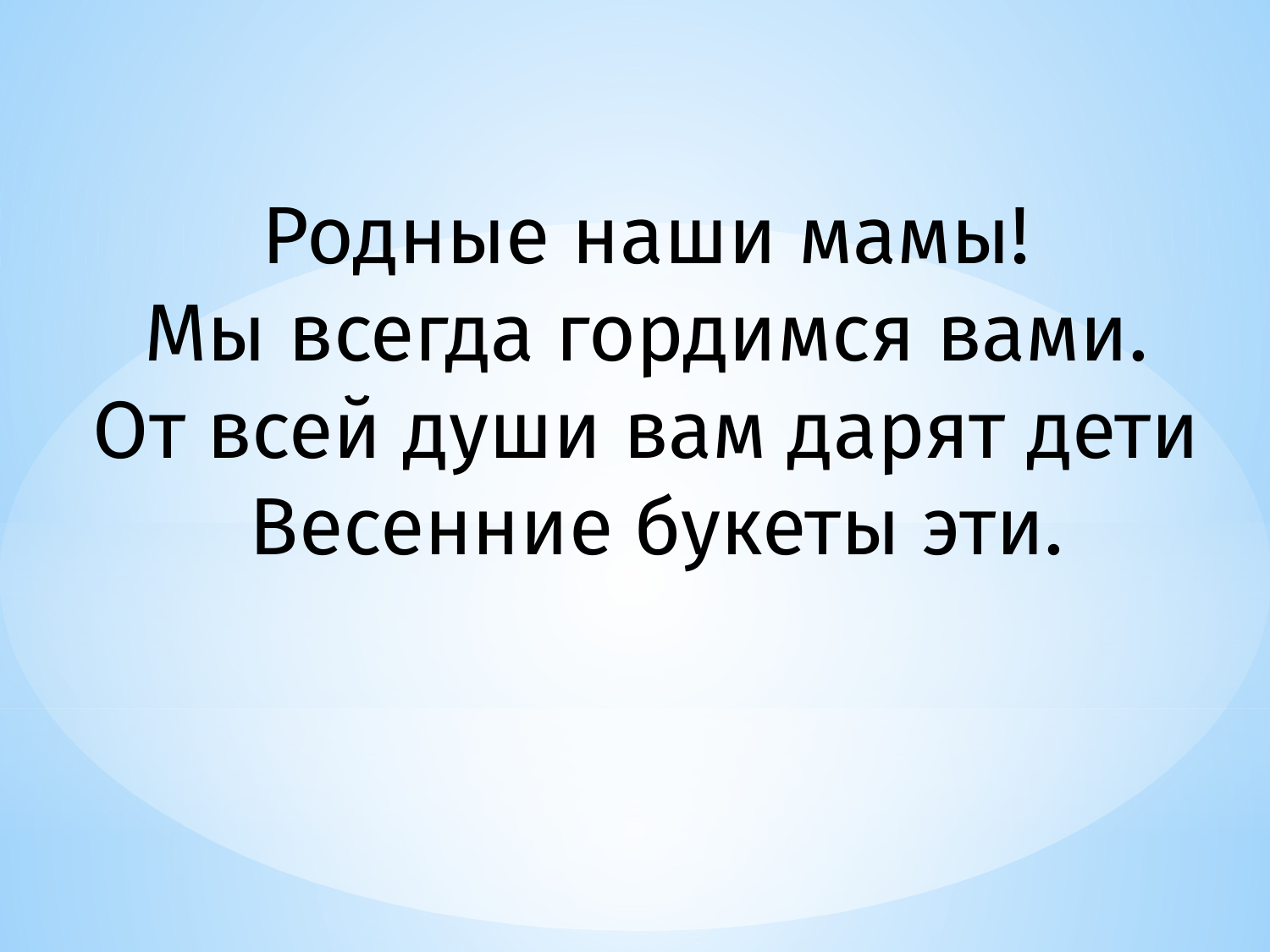

# Родные наши мамы! Мы всегда гордимся вами. От всей души вам дарят дети Весенние букеты эти.